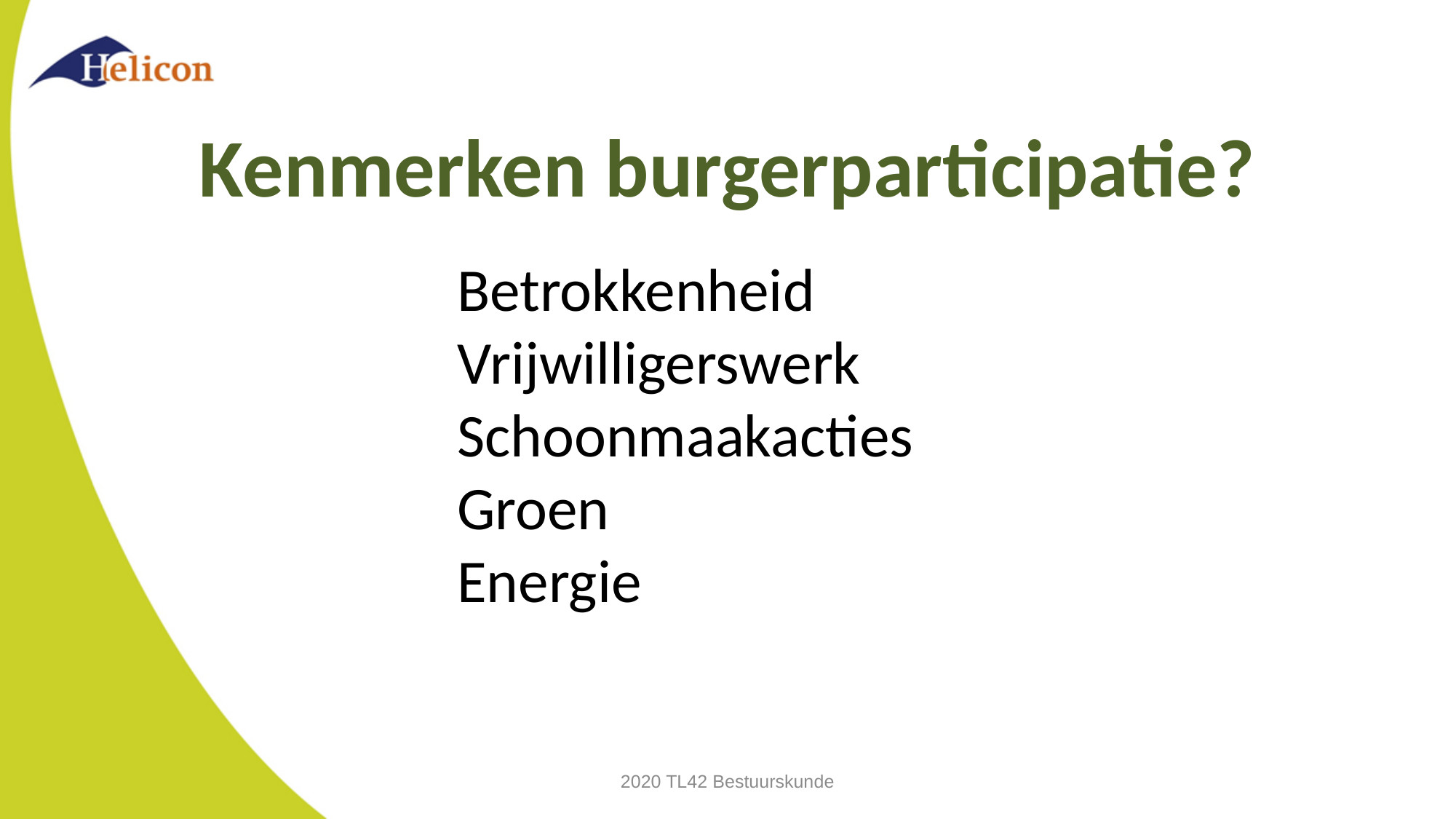

Kenmerken burgerparticipatie?
Betrokkenheid
Vrijwilligerswerk
Schoonmaakacties
Groen
Energie
2020 TL42 Bestuurskunde